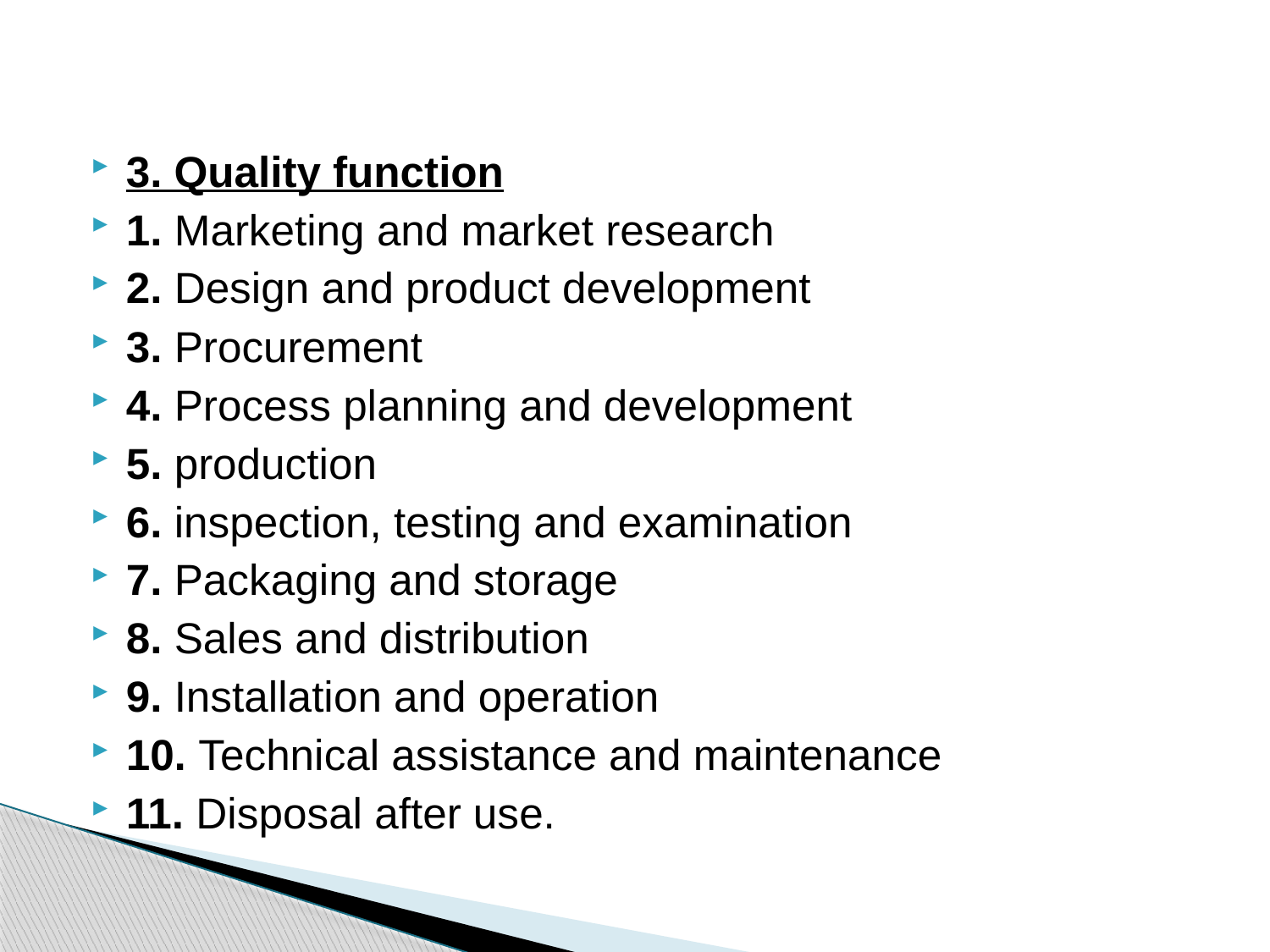

3. Quality function
1. Marketing and market research
2. Design and product development
3. Procurement
4. Process planning and development
5. production
6. inspection, testing and examination
7. Packaging and storage
8. Sales and distribution
9. Installation and operation
10. Technical assistance and maintenance
11. Disposal after use.